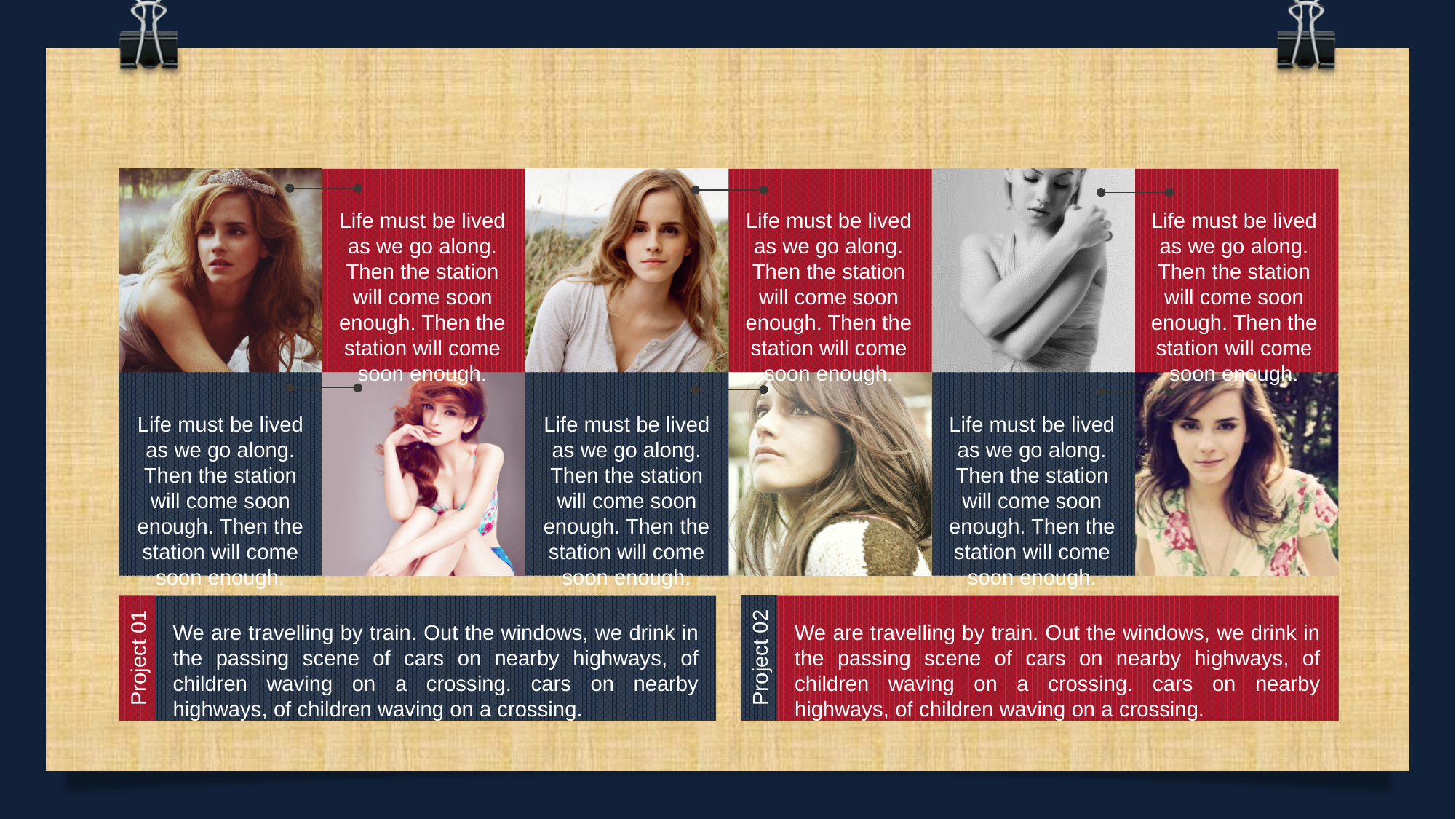

Life must be lived as we go along. Then the station will come soon enough. Then the station will come soon enough.

Life must be lived as we go along. Then the station will come soon enough. Then the station will come soon enough.

Life must be lived as we go along. Then the station will come soon enough. Then the station will come soon enough.

Life must be lived as we go along. Then the station will come soon enough. Then the station will come soon enough.

Life must be lived as we go along. Then the station will come soon enough. Then the station will come soon enough.

Life must be lived as we go along. Then the station will come soon enough. Then the station will come soon enough.

We are travelling by train. Out the windows, we drink in the passing scene of cars on nearby highways, of children waving on a crossing. cars on nearby highways, of children waving on a crossing.

Project 02

We are travelling by train. Out the windows, we drink in the passing scene of cars on nearby highways, of children waving on a crossing. cars on nearby highways, of children waving on a crossing.

Project 01